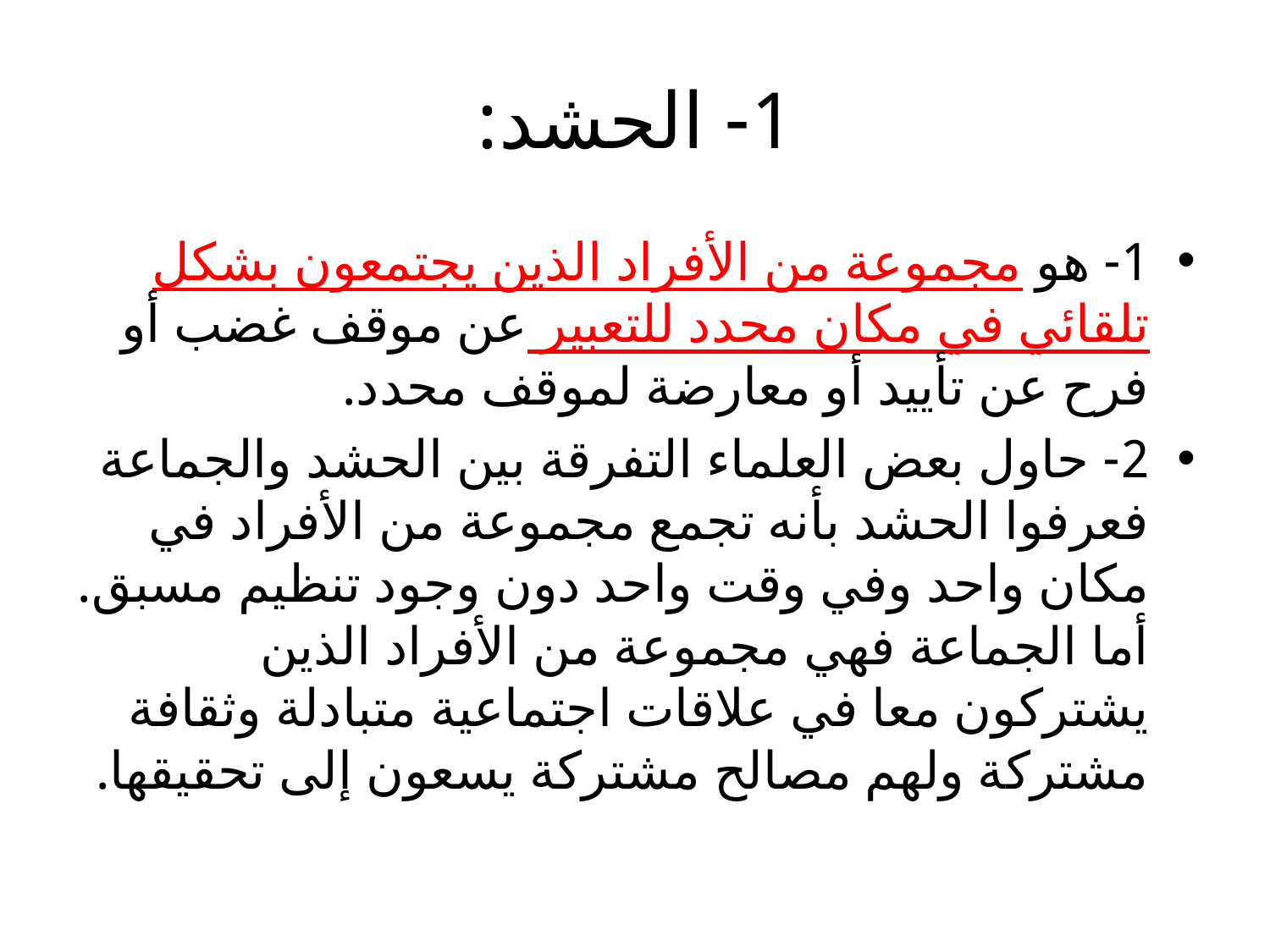

# 1- الحشد:
1- هو مجموعة من الأفراد الذين يجتمعون بشكل تلقائي في مكان محدد للتعبير عن موقف غضب أو فرح عن تأييد أو معارضة لموقف محدد.
2- حاول بعض العلماء التفرقة بين الحشد والجماعة فعرفوا الحشد بأنه تجمع مجموعة من الأفراد في مكان واحد وفي وقت واحد دون وجود تنظيم مسبق. أما الجماعة فهي مجموعة من الأفراد الذين يشتركون معا في علاقات اجتماعية متبادلة وثقافة مشتركة ولهم مصالح مشتركة يسعون إلى تحقيقها.